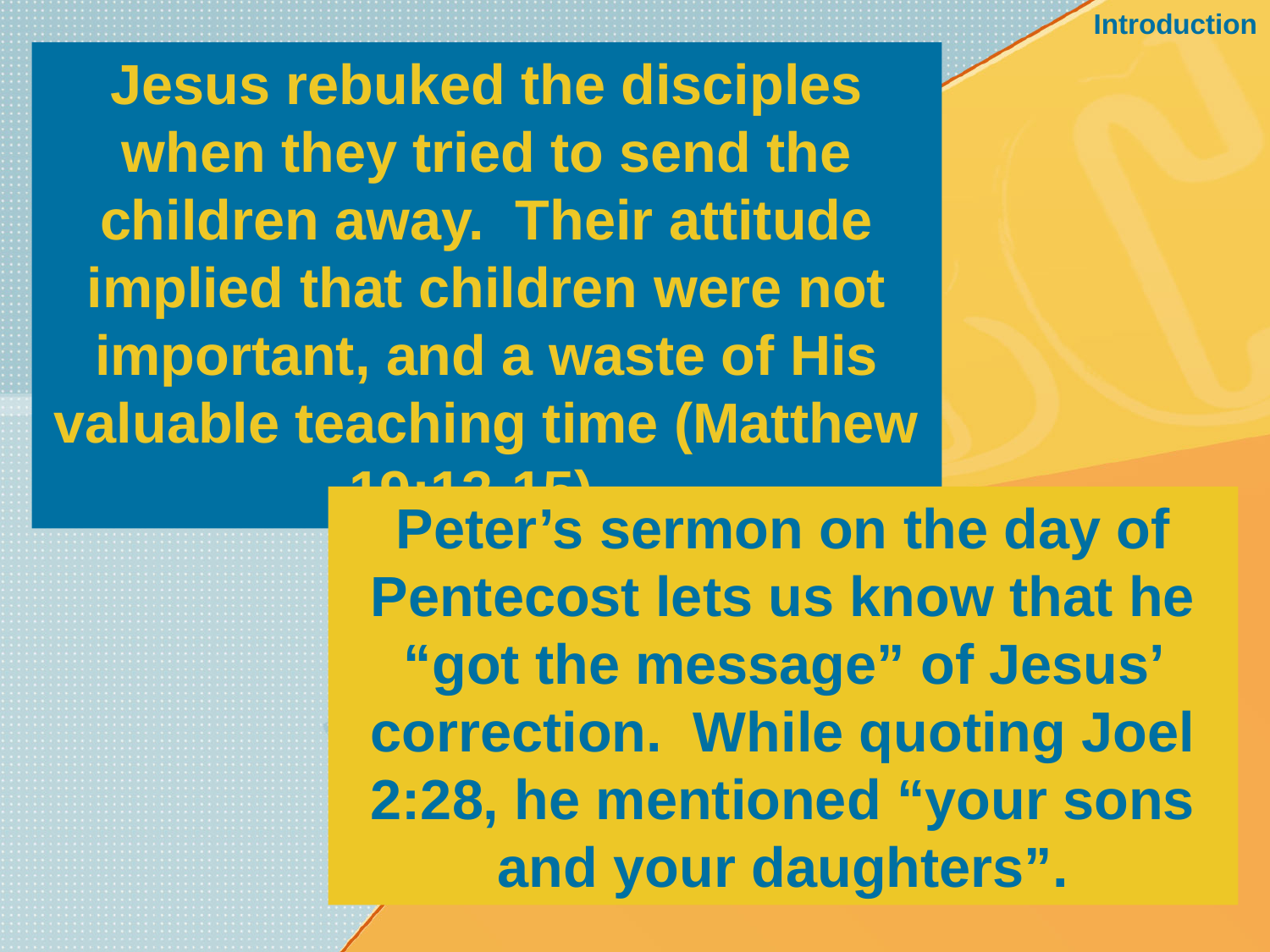

Introduction
Jesus rebuked the disciples when they tried to send the children away.  Their attitude implied that children were not important, and a waste of His valuable teaching time (Matthew 19:13-15).
Peter’s sermon on the day of Pentecost lets us know that he “got the message” of Jesus’ correction.  While quoting Joel 2:28, he mentioned “your sons and your daughters”.